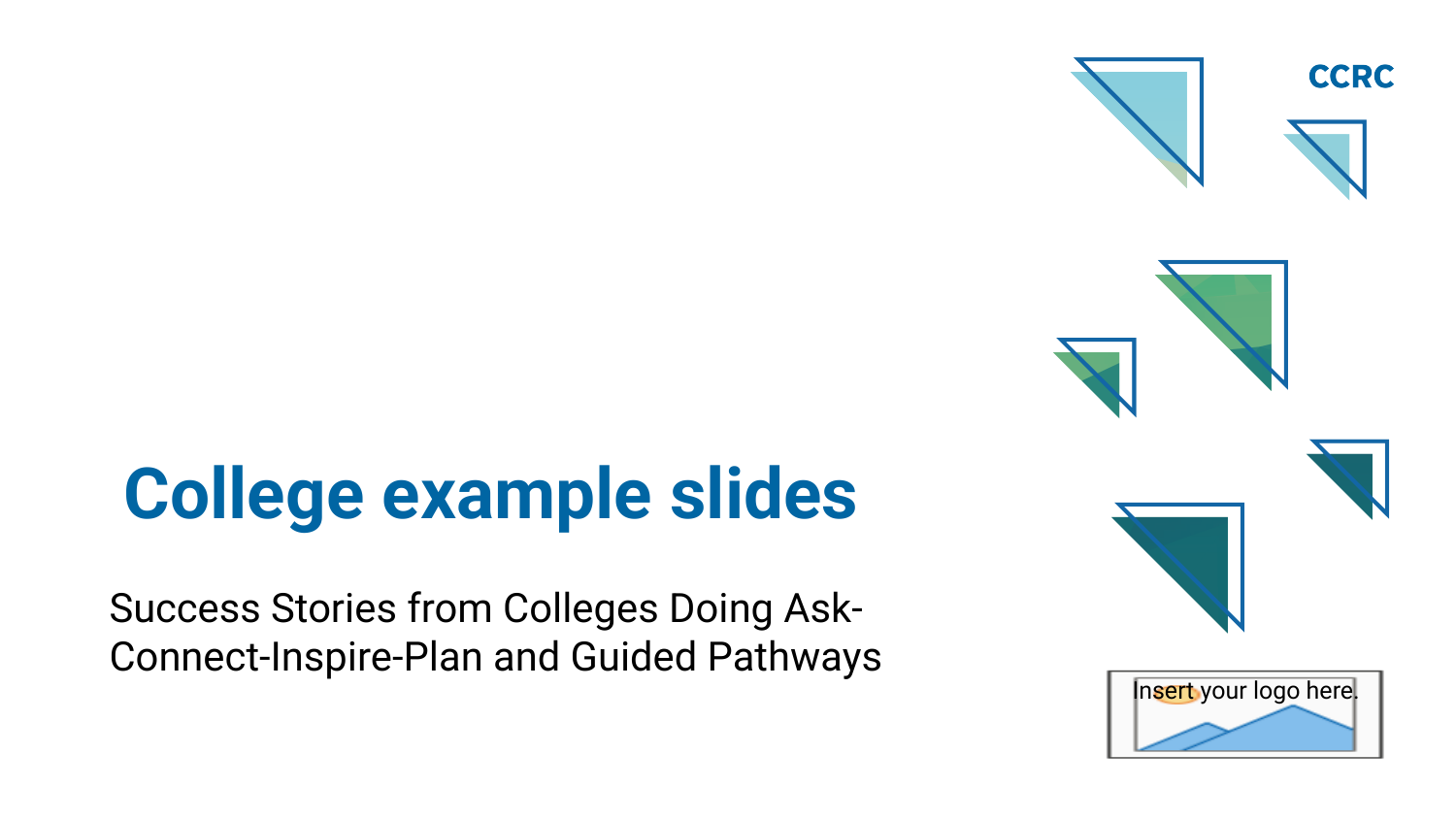

# College example slides
Success Stories from Colleges Doing Ask-Connect-Inspire-Plan and Guided Pathways